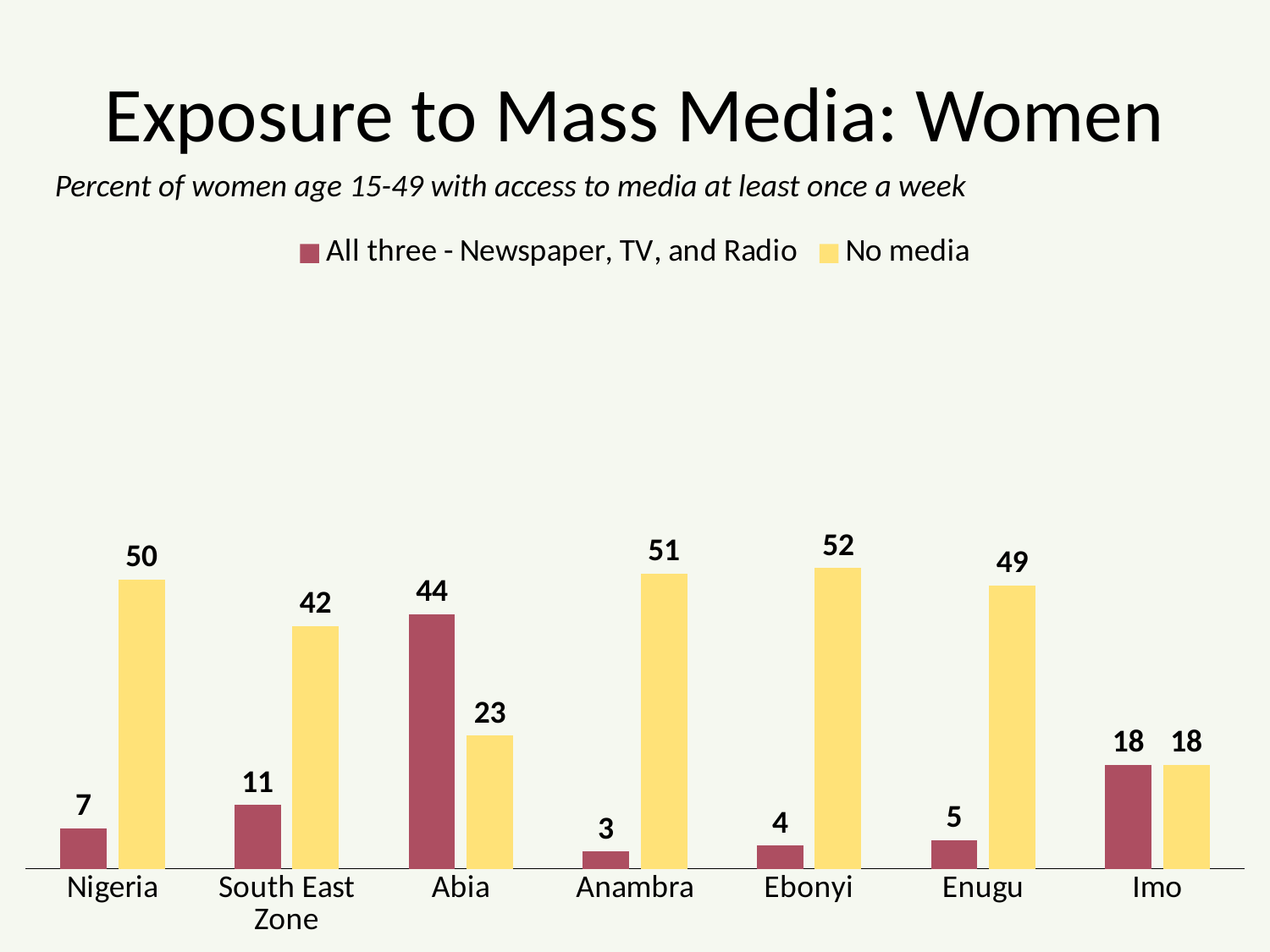

# Exposure to Mass Media: Women
Percent of women age 15-49 with access to media at least once a week

### Chart

| Category | All three - Newspaper, TV, and Radio | No media |
|---|---|---|
| Nigeria | 7.0 | 50.0 |
| South East Zone | 11.0 | 42.0 |
| Abia | 44.0 | 23.0 |
| Anambra | 3.0 | 51.0 |
| Ebonyi | 4.0 | 52.0 |
| Enugu | 5.0 | 49.0 |
| Imo | 18.0 | 18.0 |